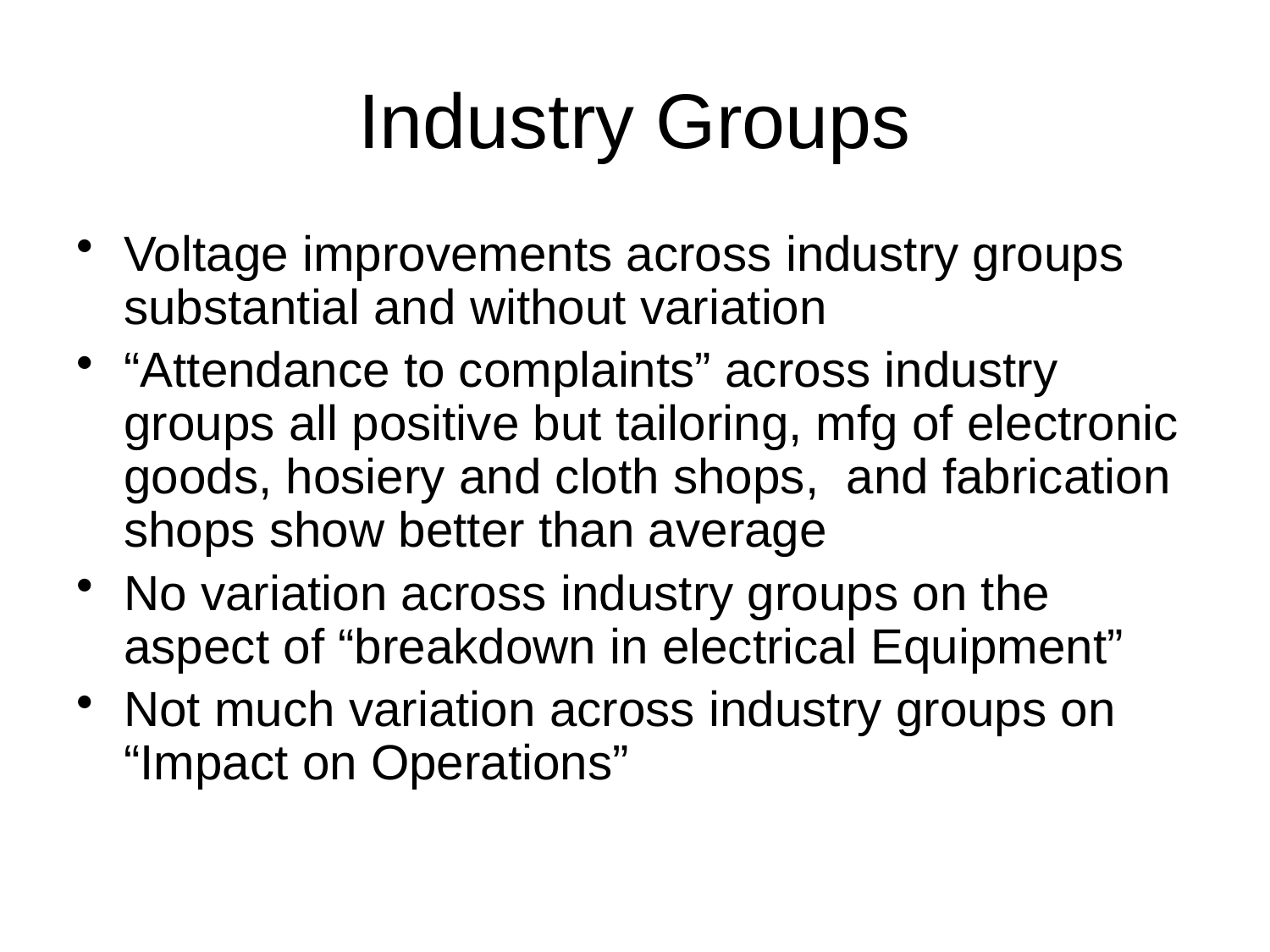

# Industry Groups
Voltage improvements across industry groups substantial and without variation
“Attendance to complaints” across industry groups all positive but tailoring, mfg of electronic goods, hosiery and cloth shops,  and fabrication shops show better than average
No variation across industry groups on the aspect of “breakdown in electrical Equipment”
Not much variation across industry groups on “Impact on Operations”